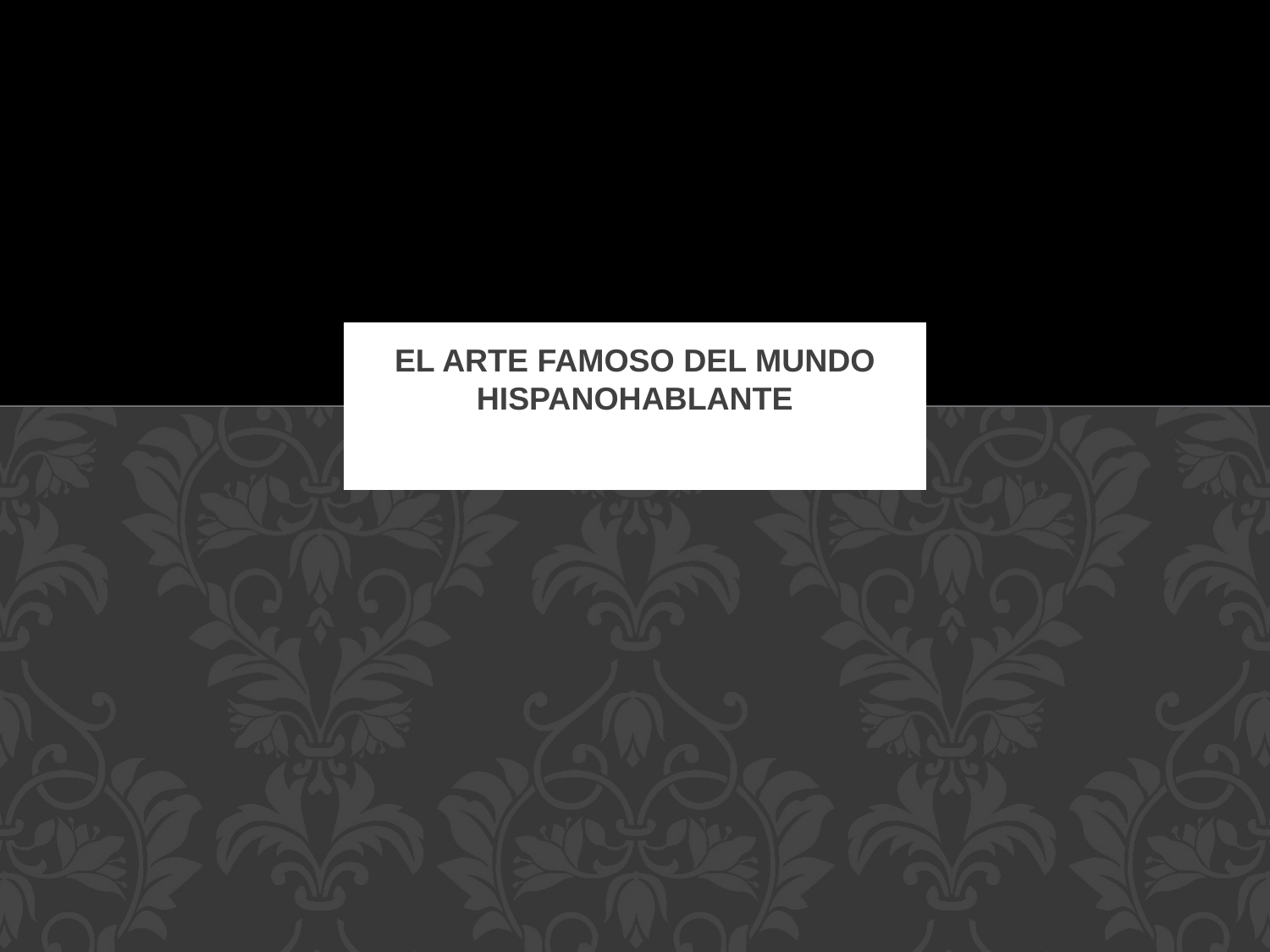

# El arte famoso del mundo hispanohablante